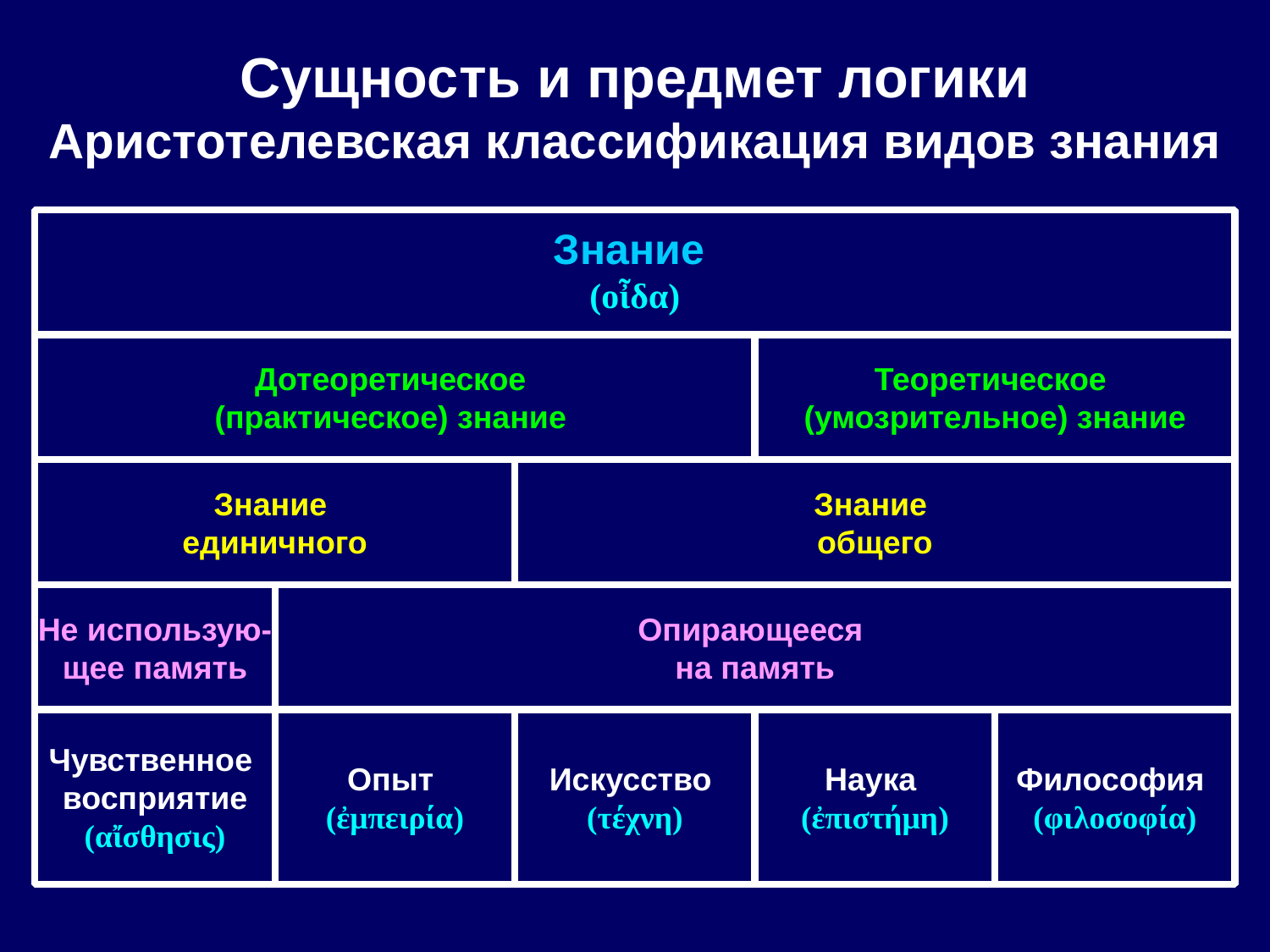

# Сущность и предмет логики Аристотелевская классификация видов знания
Знание
(οἶδα)
Дотеоретическое
(практическое) знание
Теоретическое
(умозрительное) знание
Знание
единичного
Знание
общего
Не использую-
щее память
Опирающееся
на память
Чувственное
восприятие
(αἴσθησις)
Опыт
(ἐμπειρία)
Искусство
(τέχνη)
Наука
(ἐπιστήμη)
Философия
(φιλοσοφία)